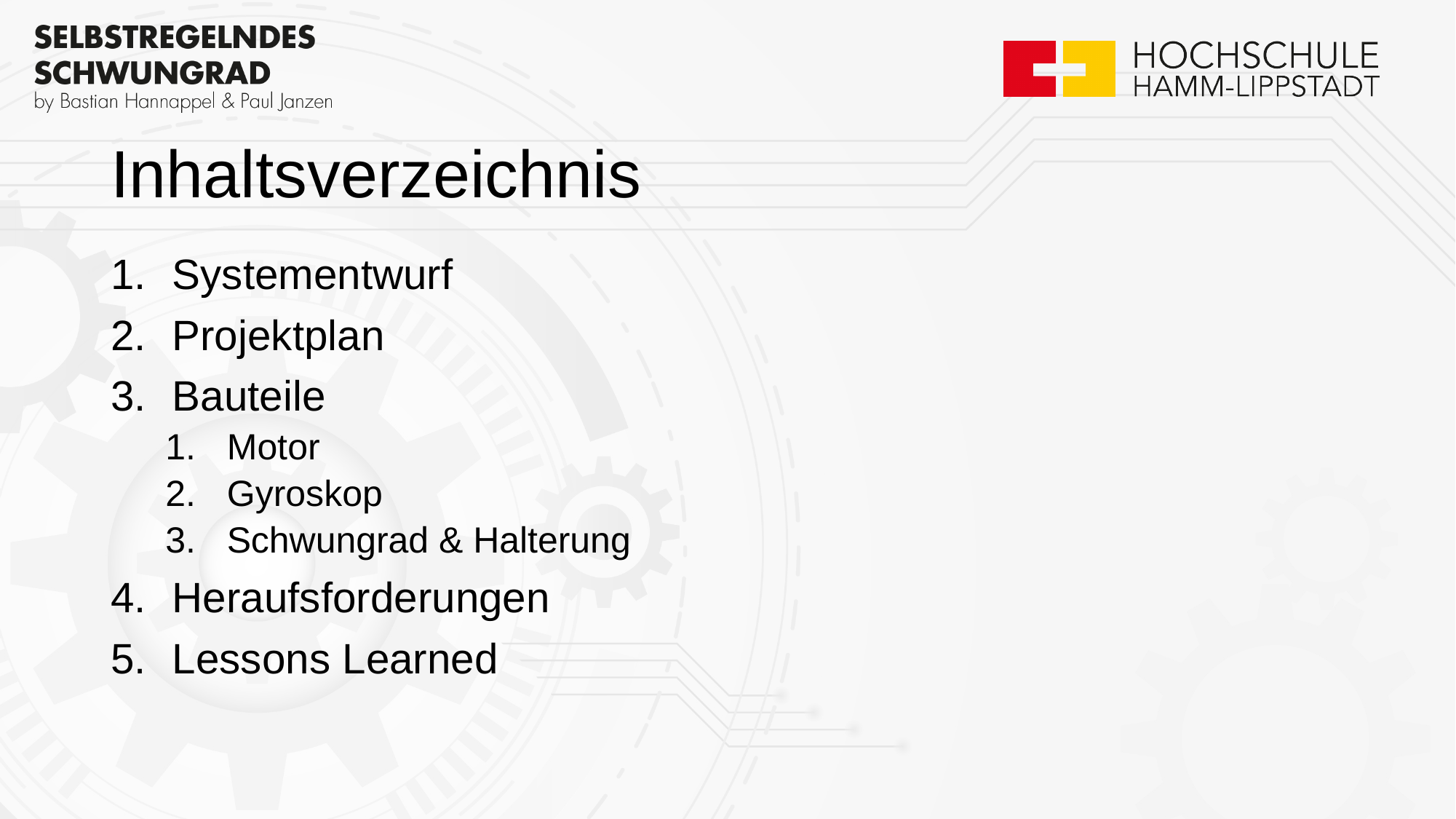

# Inhaltsverzeichnis
Systementwurf
Projektplan
Bauteile
Motor
Gyroskop
Schwungrad & Halterung
Heraufsforderungen
Lessons Learned